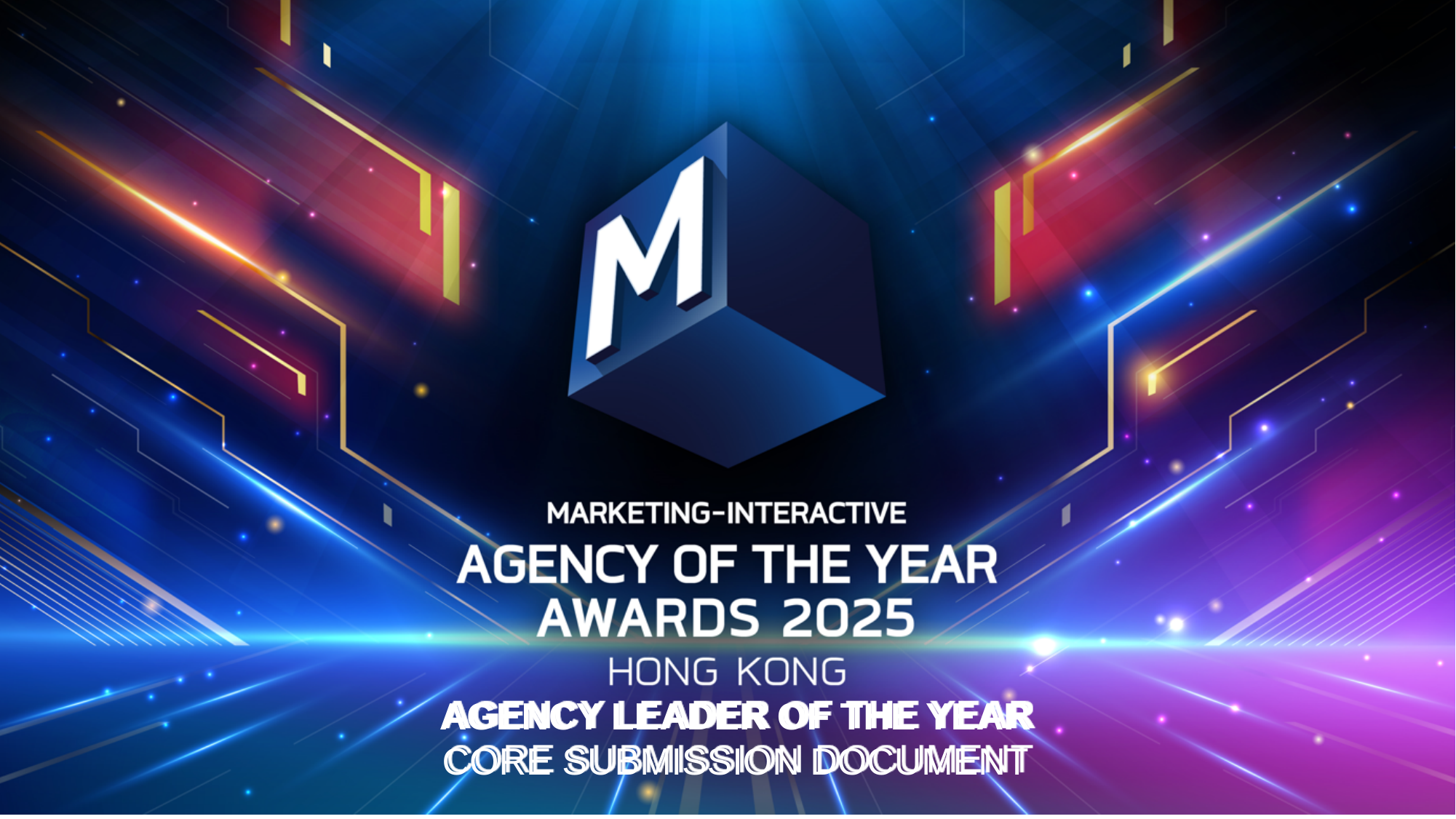

AGENCY LEADER OF THE YEAR
CORE SUBMISSION DOCUMENT